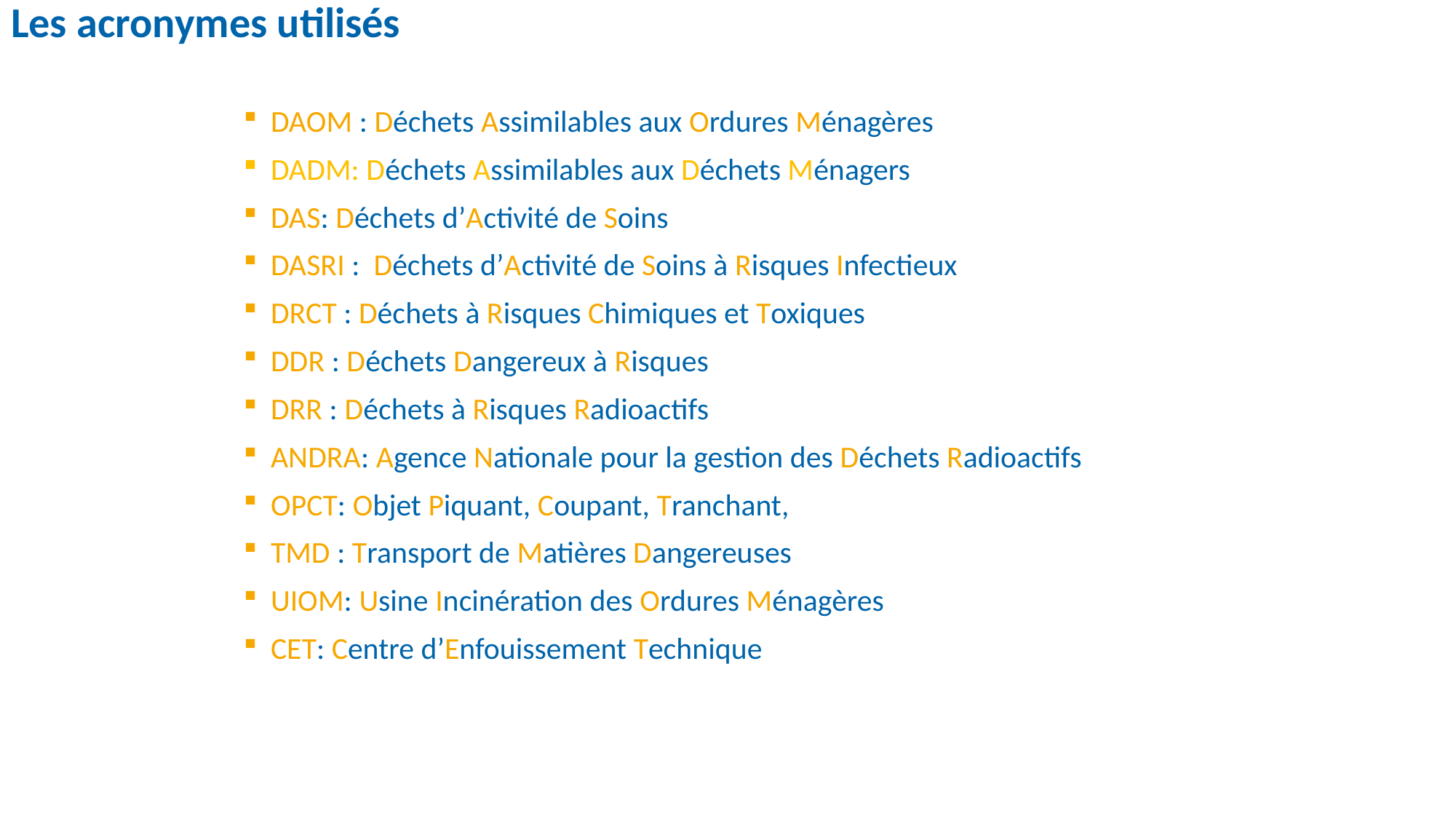

Les acronymes utilisés
DAOM : Déchets Assimilables aux Ordures Ménagères
DADM: Déchets Assimilables aux Déchets Ménagers
DAS: Déchets d’Activité de Soins
DASRI :  Déchets d’Activité de Soins à Risques Infectieux
DRCT : Déchets à Risques Chimiques et Toxiques
DDR : Déchets Dangereux à Risques
DRR : Déchets à Risques Radioactifs
ANDRA: Agence Nationale pour la gestion des Déchets Radioactifs
OPCT: Objet Piquant, Coupant, Tranchant,
TMD : Transport de Matières Dangereuses
UIOM: Usine Incinération des Ordures Ménagères
CET: Centre d’Enfouissement Technique